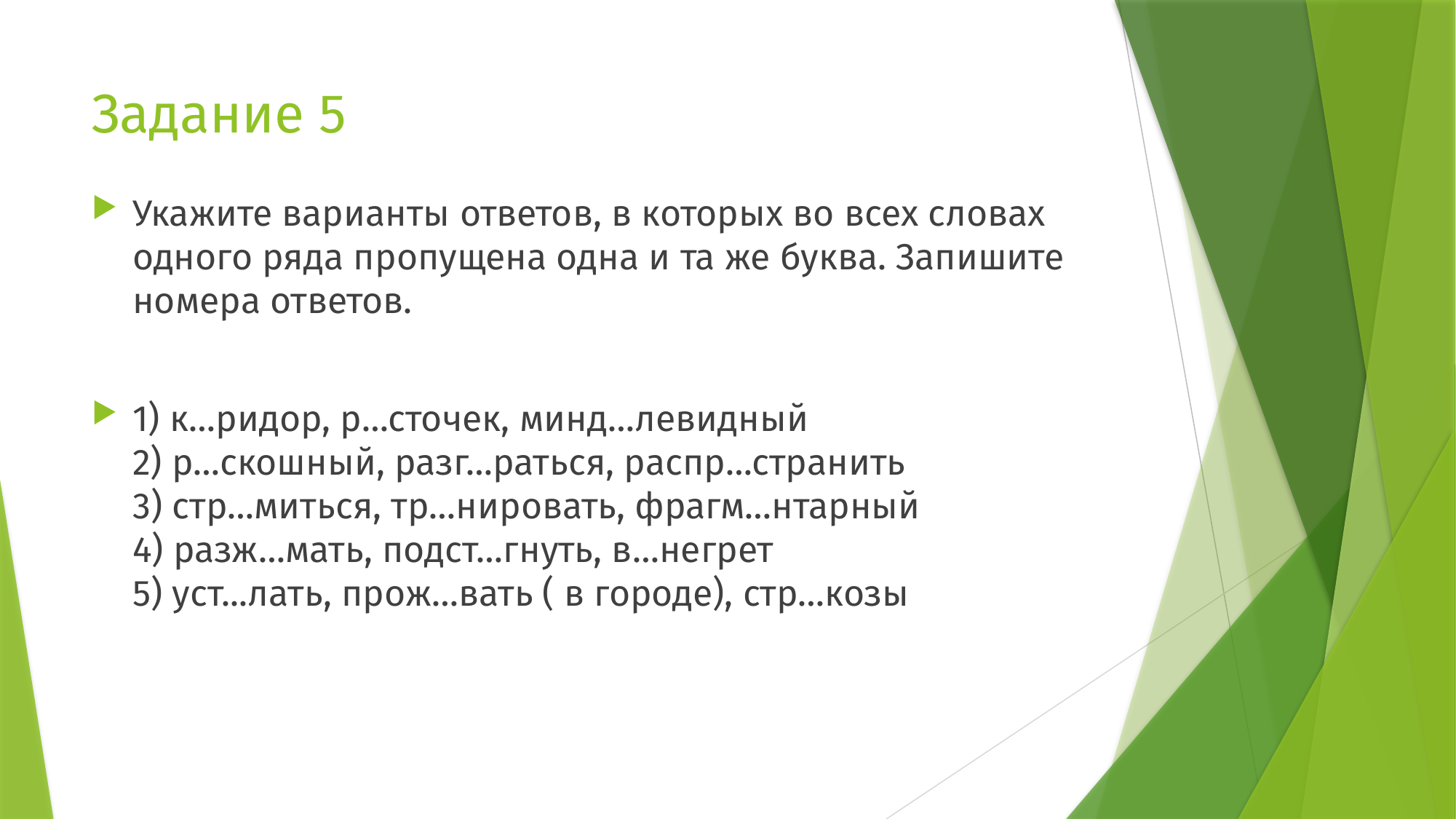

# Задание 5
Укажите варианты ответов, в которых во всех словах одного ряда пропущена одна и та же буква. Запишите номера ответов.

1) к…ридор, р…сточек, минд…левидный
2) р…скошный, разг…раться, распр…странить
3) стр…миться, тр…нировать, фрагм…нтарный
4) разж…мать, подст…гнуть, в…негрет
5) уст...лать, прож…вать ( в городе), стр…козы